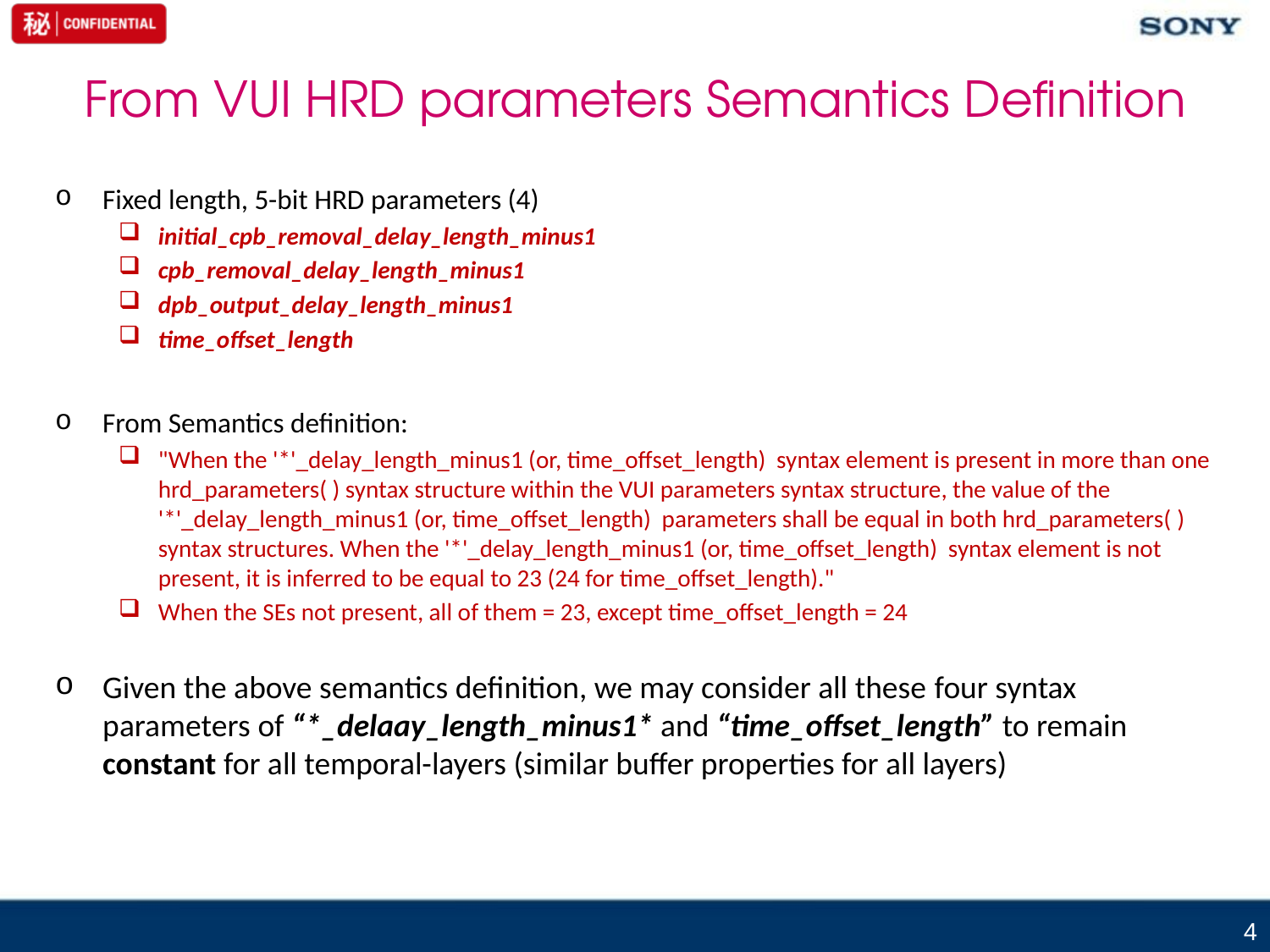

# From VUI HRD parameters Semantics Definition

Fixed length, 5-bit HRD parameters (4)
initial_cpb_removal_delay_length_minus1
cpb_removal_delay_length_minus1
dpb_output_delay_length_minus1
time_offset_length

From Semantics definition:
"When the '*'_delay_length_minus1 (or, time_offset_length)  syntax element is present in more than one hrd_parameters( ) syntax structure within the VUI parameters syntax structure, the value of the '*'_delay_length_minus1 (or, time_offset_length)  parameters shall be equal in both hrd_parameters( ) syntax structures. When the '*'_delay_length_minus1 (or, time_offset_length)  syntax element is not present, it is inferred to be equal to 23 (24 for time_offset_length)."
When the SEs not present, all of them = 23, except time_offset_length = 24

Given the above semantics definition, we may consider all these four syntax parameters of “*_delaay_length_minus1* and “time_offset_length” to remain constant for all temporal-layers (similar buffer properties for all layers)
4